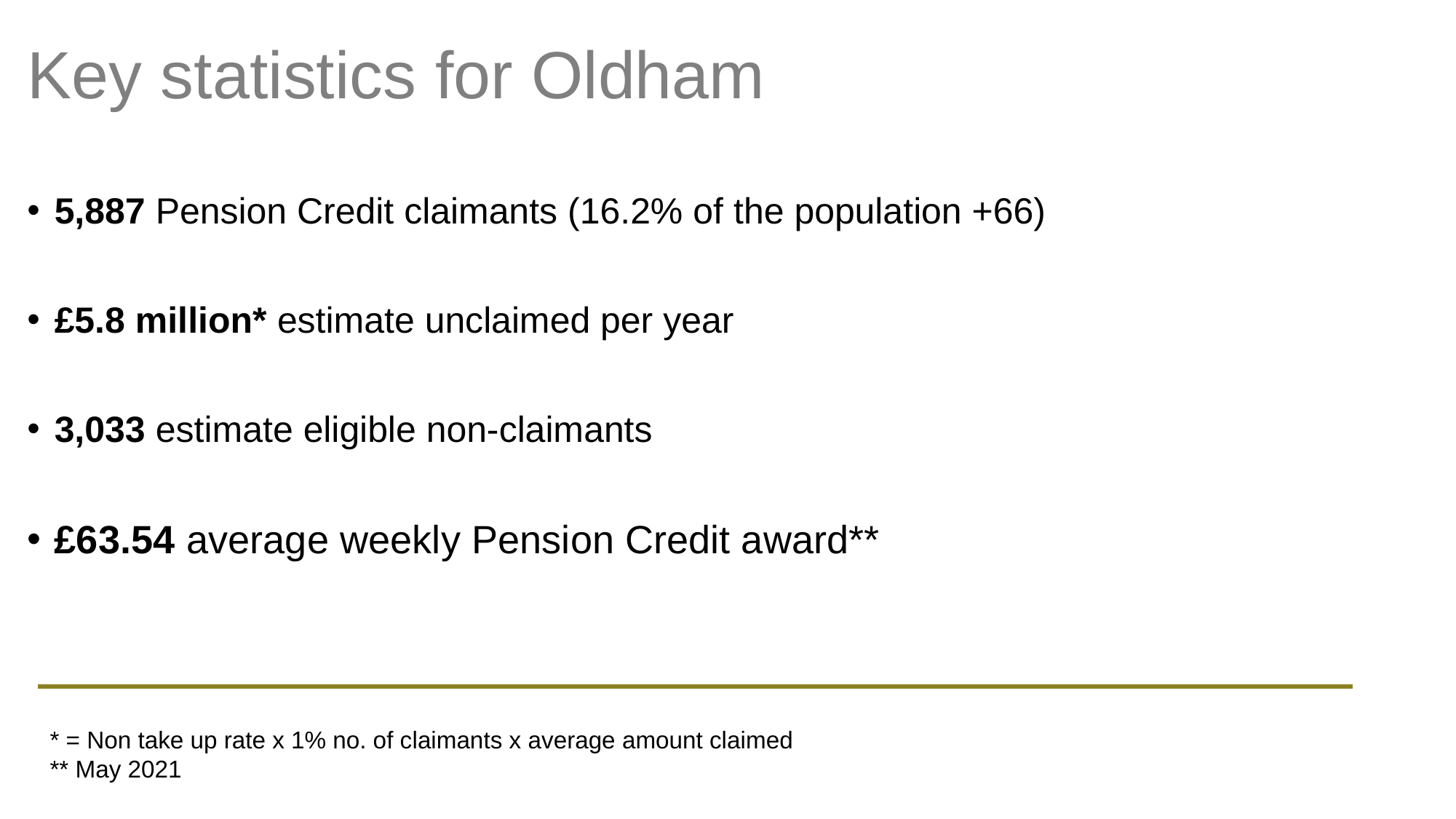

# Key statistics for Oldham

5,887 Pension Credit claimants (16.2% of the population +66)

£5.8 million* estimate unclaimed per year

3,033 estimate eligible non-claimants

£63.54 average weekly Pension Credit award**

* = Non take up rate x 1% no. of claimants x average amount claimed
** May 2021